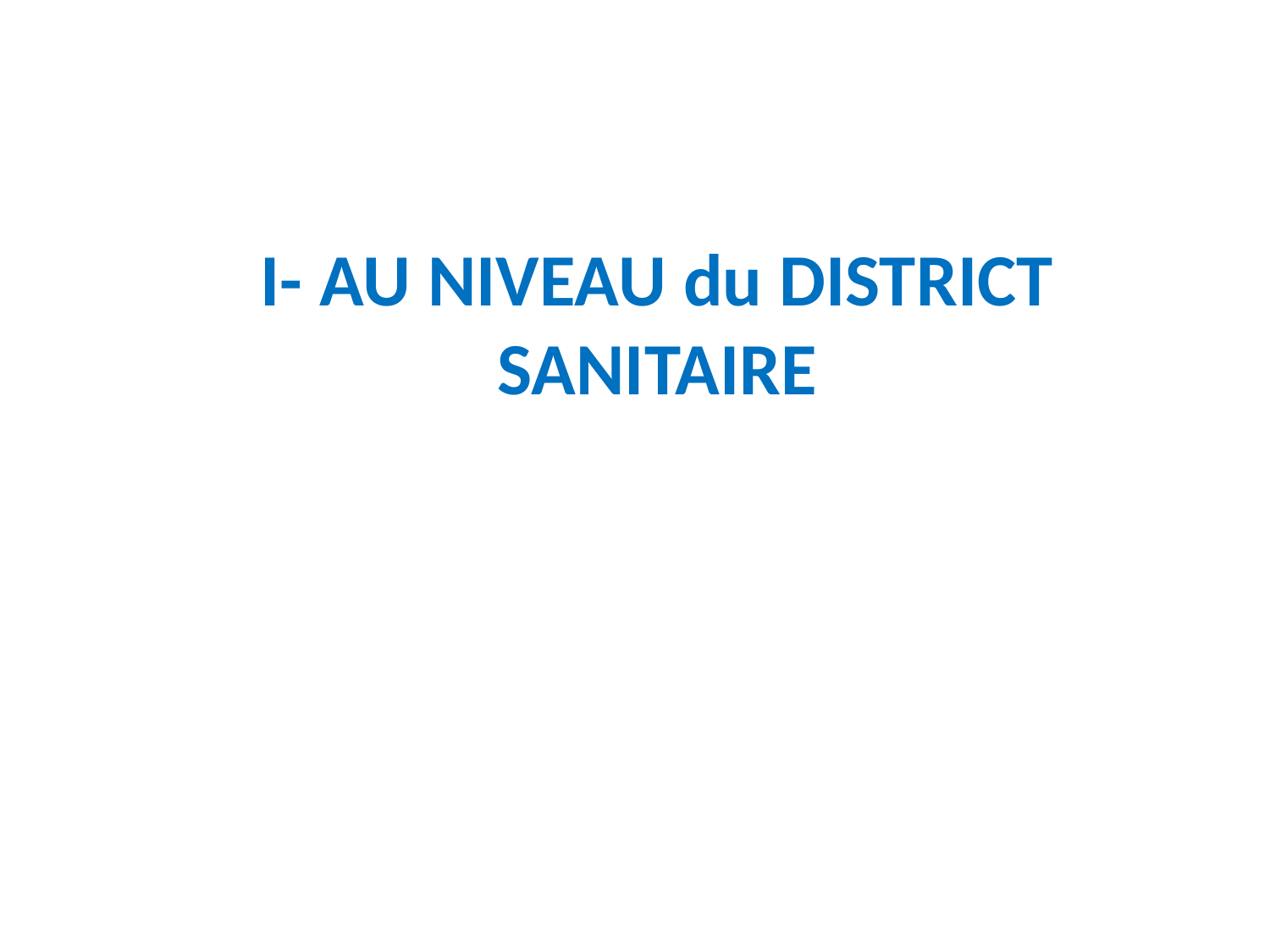

# I- AU NIVEAU du DISTRICT SANITAIRE